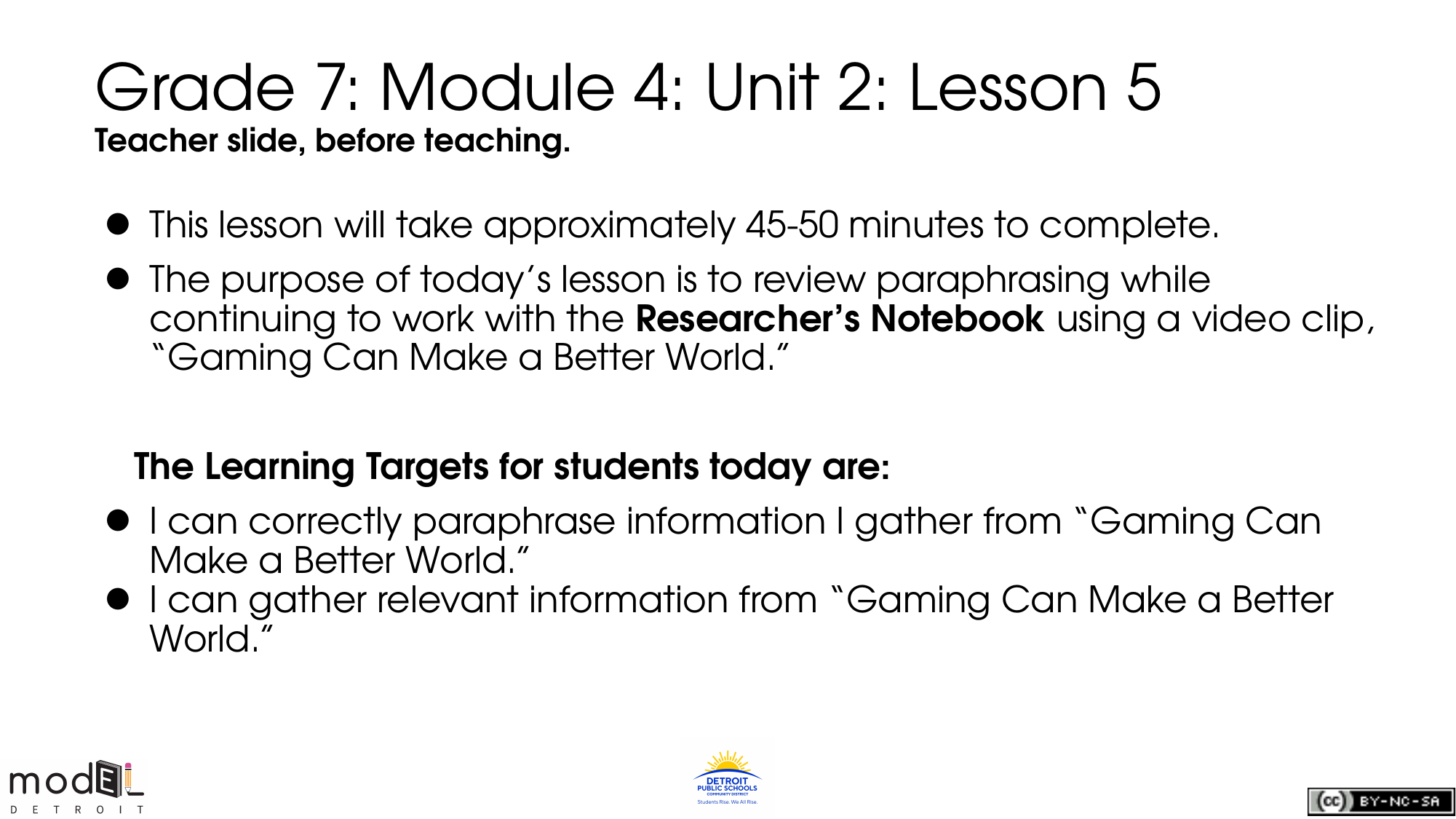

# Grade 7: Module 4: Unit 2: Lesson 5
Teacher slide, before teaching.
This lesson will take approximately 45-50 minutes to complete.
The purpose of today’s lesson is to review paraphrasing while continuing to work with the Researcher’s Notebook using a video clip, “Gaming Can Make a Better World.”

 The Learning Targets for students today are:
I can correctly paraphrase information I gather from “Gaming Can Make a Better World.”
I can gather relevant information from “Gaming Can Make a Better World.”